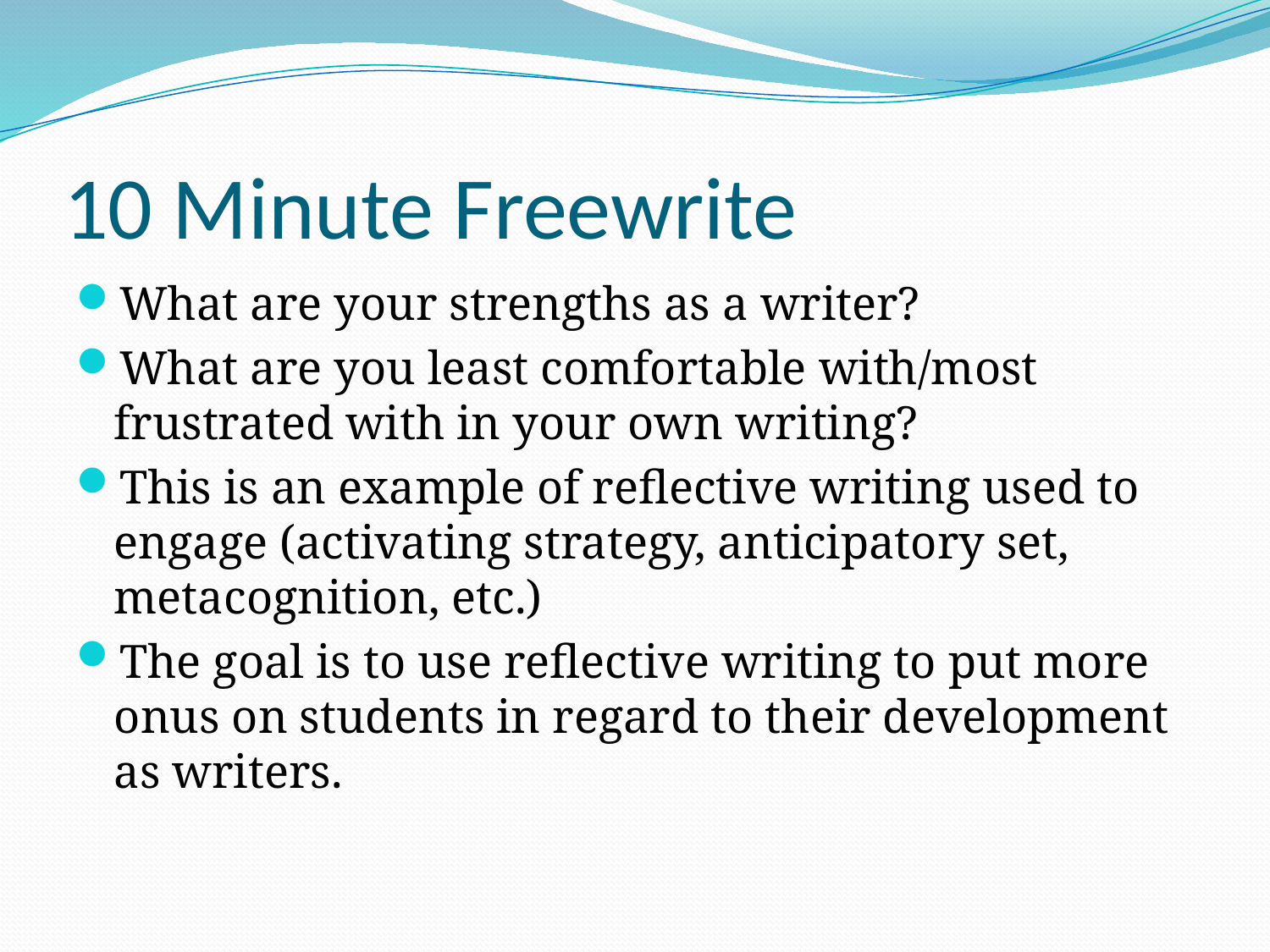

# 10 Minute Freewrite
What are your strengths as a writer?
What are you least comfortable with/most frustrated with in your own writing?
This is an example of reflective writing used to engage (activating strategy, anticipatory set, metacognition, etc.)
The goal is to use reflective writing to put more onus on students in regard to their development as writers.